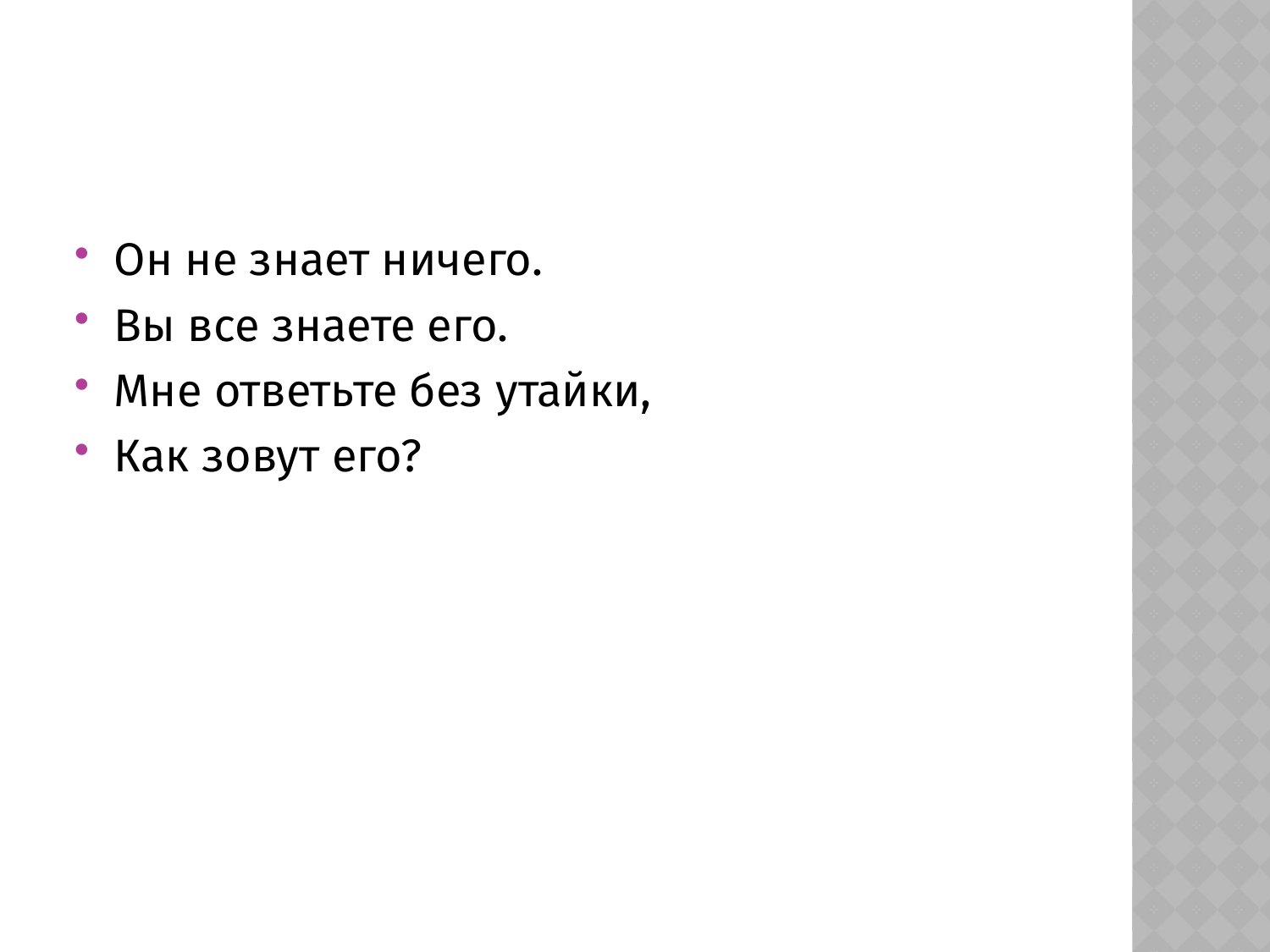

#
Он не знает ничего.
Вы все знаете его.
Мне ответьте без утайки,
Как зовут его?